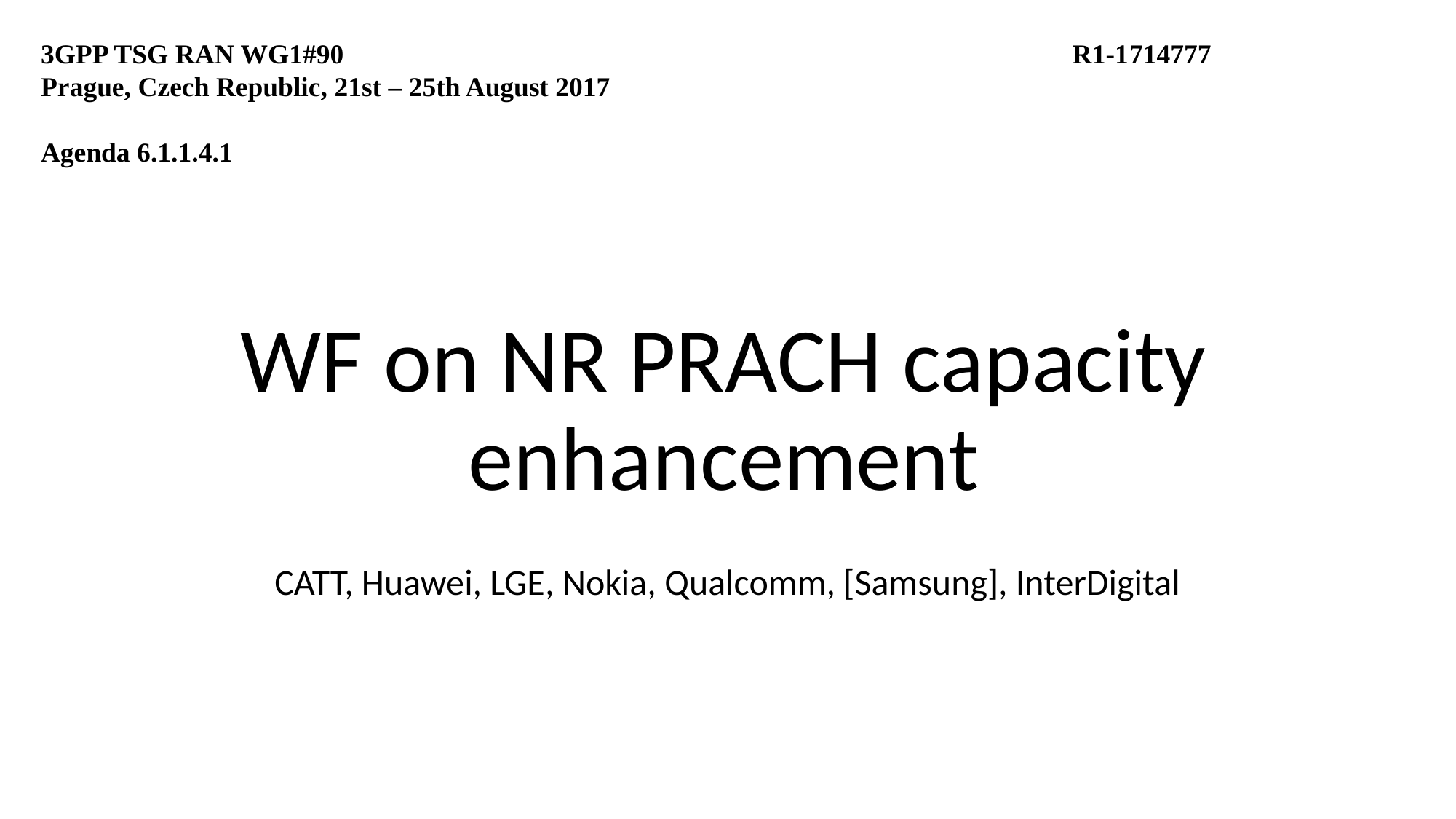

3GPP TSG RAN WG1#90	                                                                                                      R1-1714777
Prague, Czech Republic, 21st – 25th August 2017

Agenda 6.1.1.4.1

# WF on NR PRACH capacity enhancement
CATT, Huawei, LGE, Nokia, Qualcomm, [Samsung], InterDigital